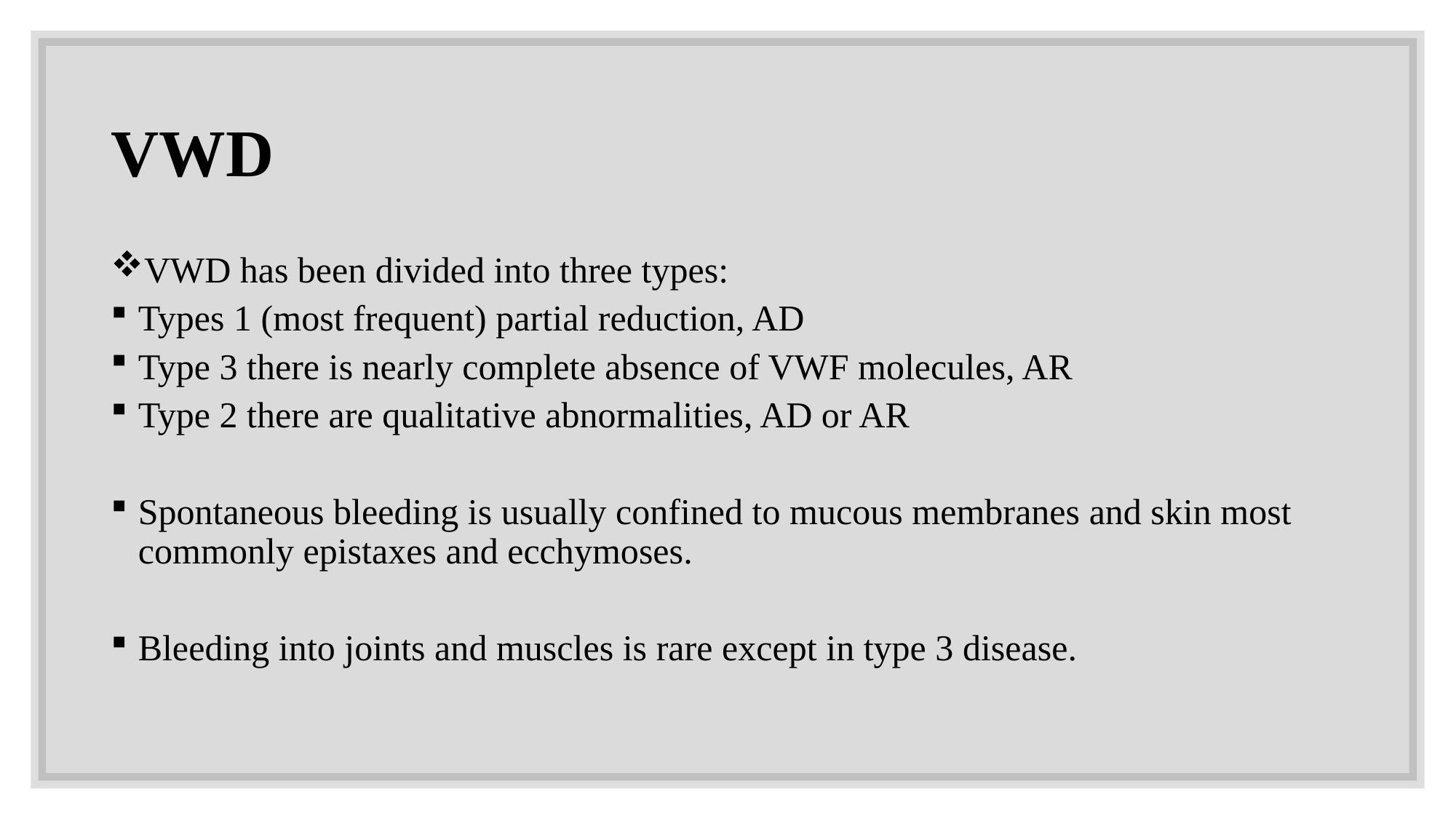

# VWD
VWD has been divided into three types:
Types 1 (most frequent) partial reduction, AD
Type 3 there is nearly complete absence of VWF molecules, AR
Type 2 there are qualitative abnormalities, AD or AR

Spontaneous bleeding is usually confined to mucous membranes and skin most commonly epistaxes and ecchymoses.

Bleeding into joints and muscles is rare except in type 3 disease.